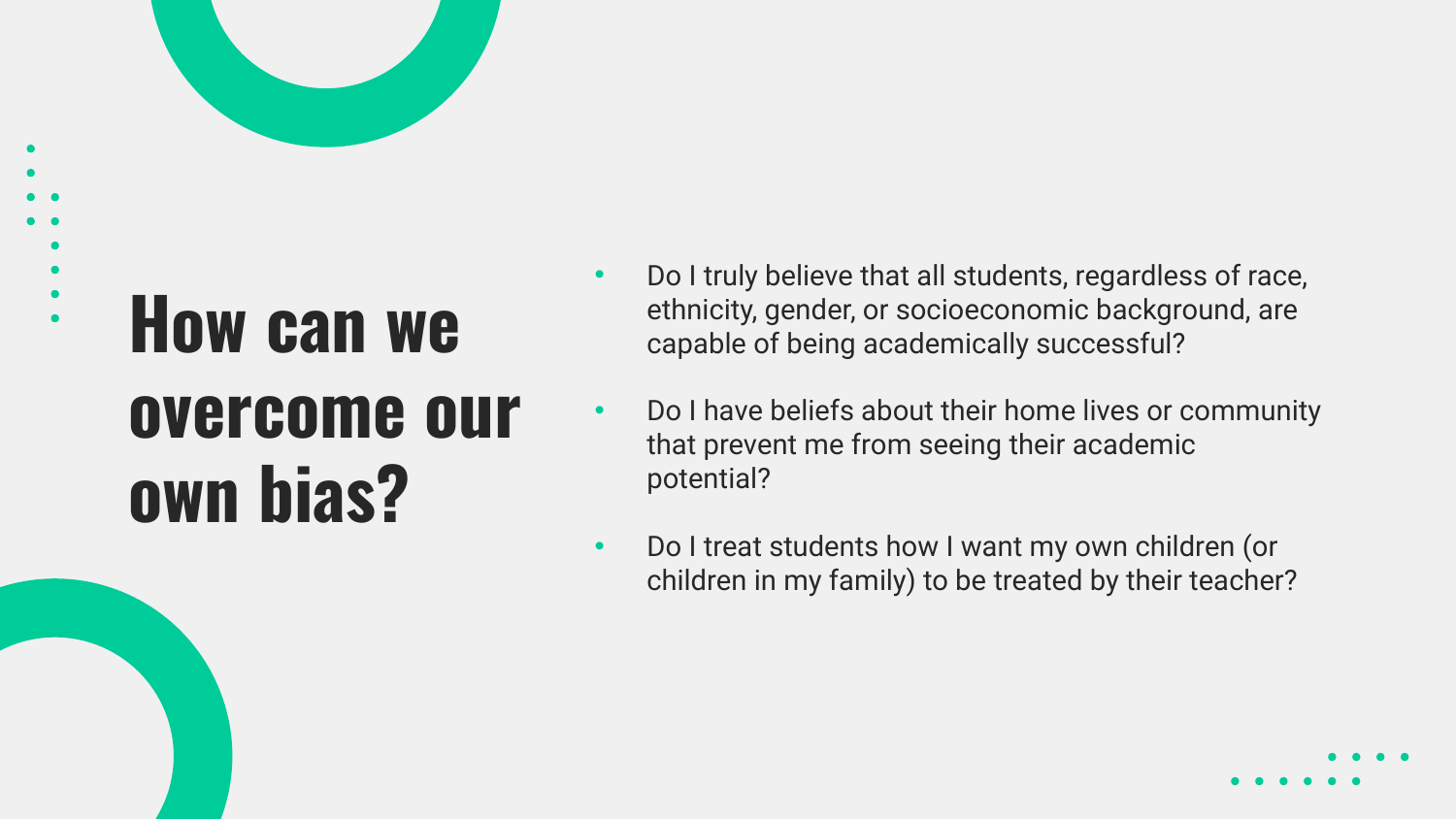

Do I truly believe that all students, regardless of race, ethnicity, gender, or socioeconomic background, are capable of being academically successful?
Do I have beliefs about their home lives or community that prevent me from seeing their academic potential?
Do I treat students how I want my own children (or children in my family) to be treated by their teacher?

How can we overcome our own bias?